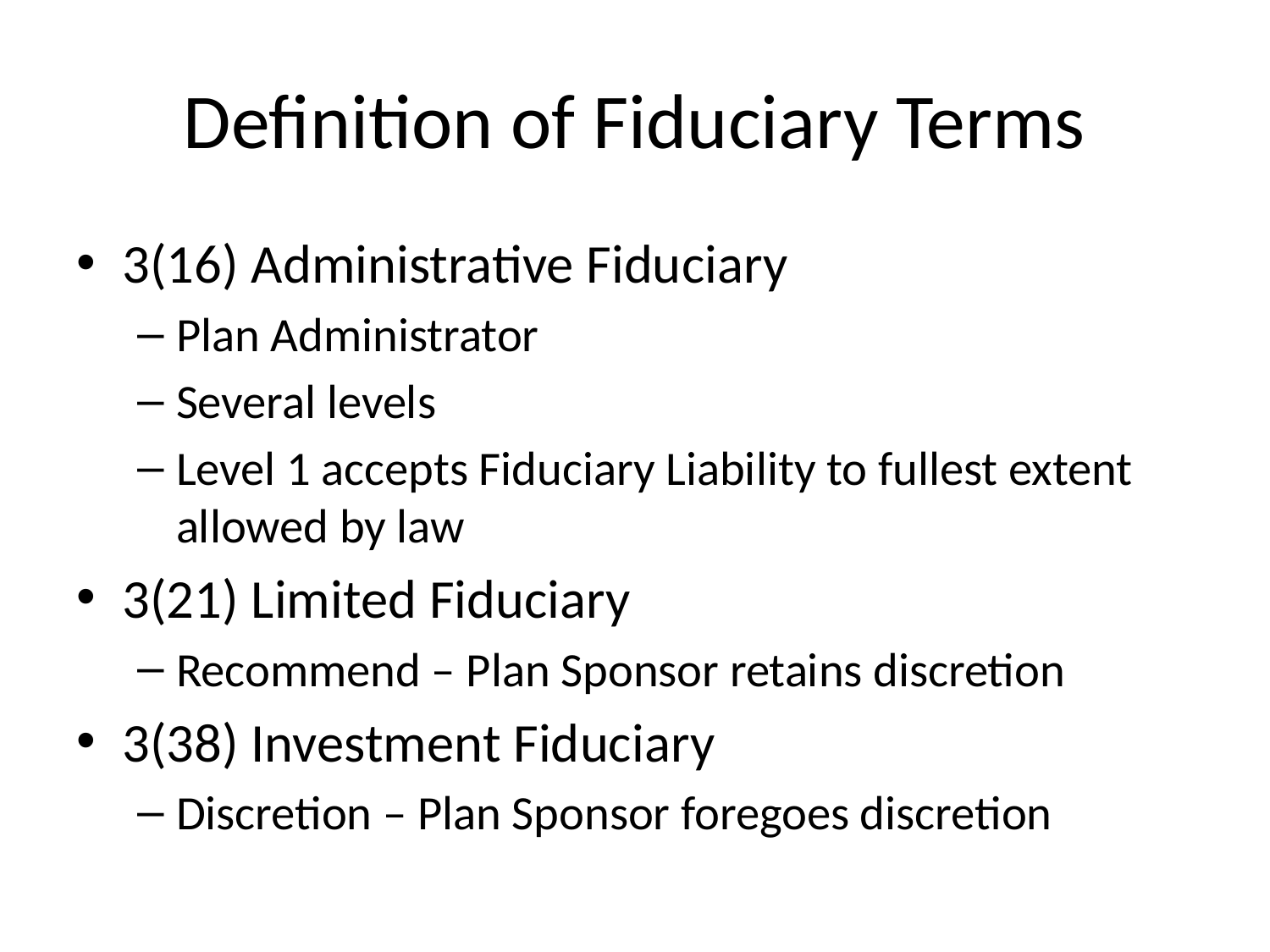

# Definition of Fiduciary Terms
3(16) Administrative Fiduciary
Plan Administrator
Several levels
Level 1 accepts Fiduciary Liability to fullest extent allowed by law
3(21) Limited Fiduciary
Recommend – Plan Sponsor retains discretion
3(38) Investment Fiduciary
Discretion – Plan Sponsor foregoes discretion